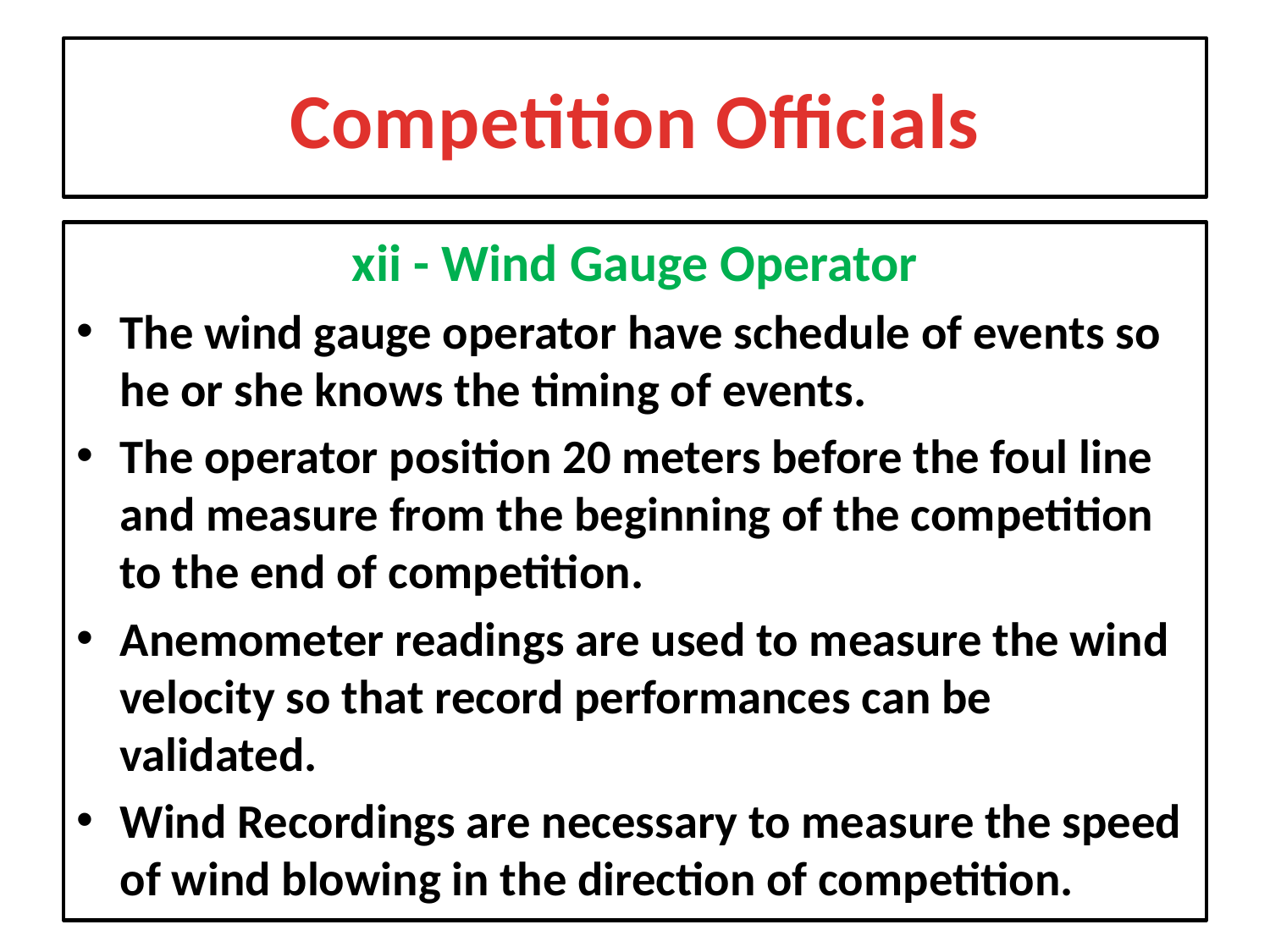

# Competition Officials
xii - Wind Gauge Operator
The wind gauge operator have schedule of events so he or she knows the timing of events.
The operator position 20 meters before the foul line and measure from the beginning of the competition to the end of competition.
Anemometer readings are used to measure the wind velocity so that record performances can be validated.
Wind Recordings are necessary to measure the speed of wind blowing in the direction of competition.